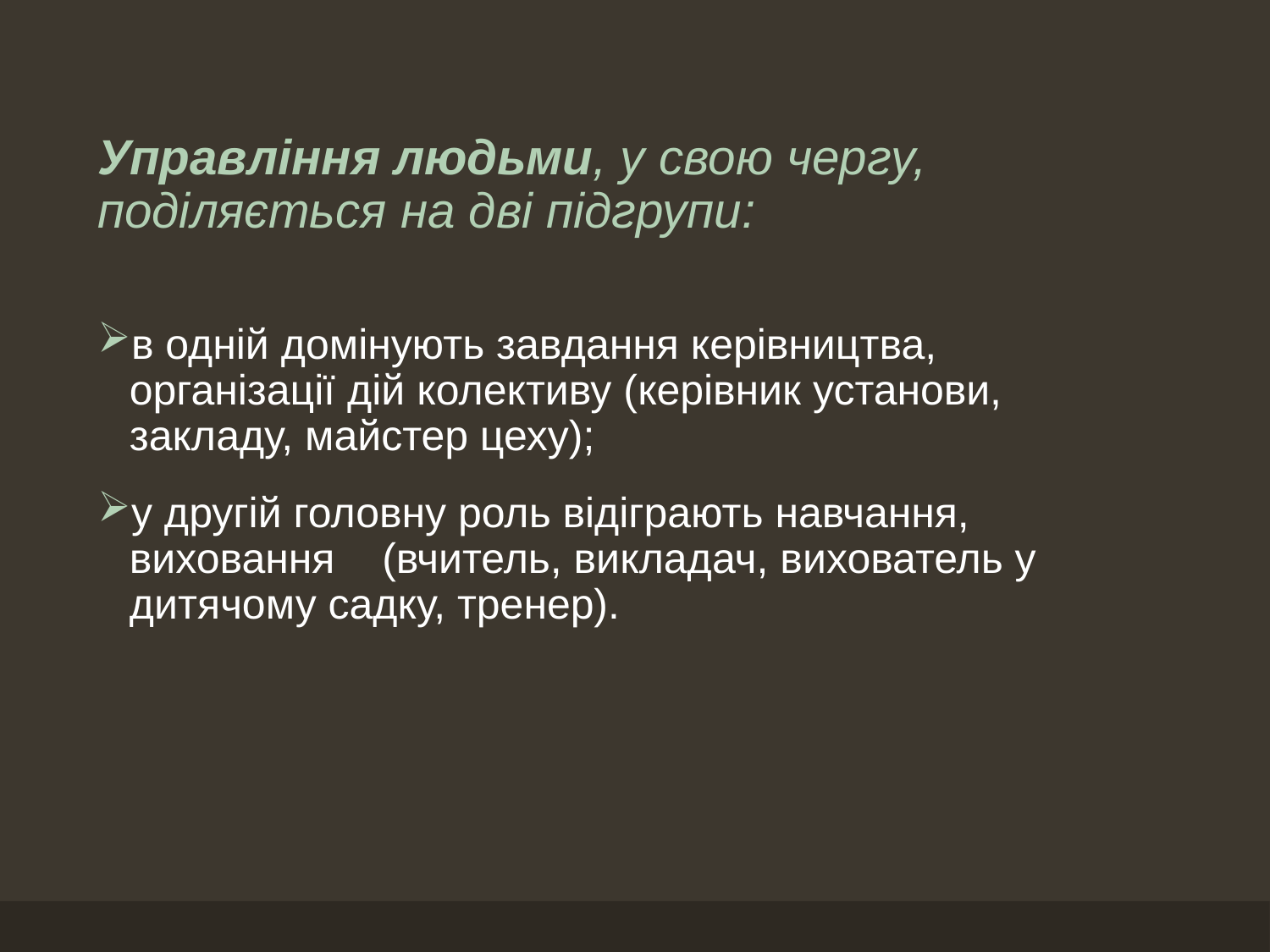

# Управління людьми, у свою чергу, поділяється на дві підгрупи:
в одній домінують завдання керівництва, організації дій колективу (керівник установи, закладу, майстер цеху);
у другій головну роль відіграють навчання, виховання    (вчитель, викладач, вихователь у дитячому садку, тренер).